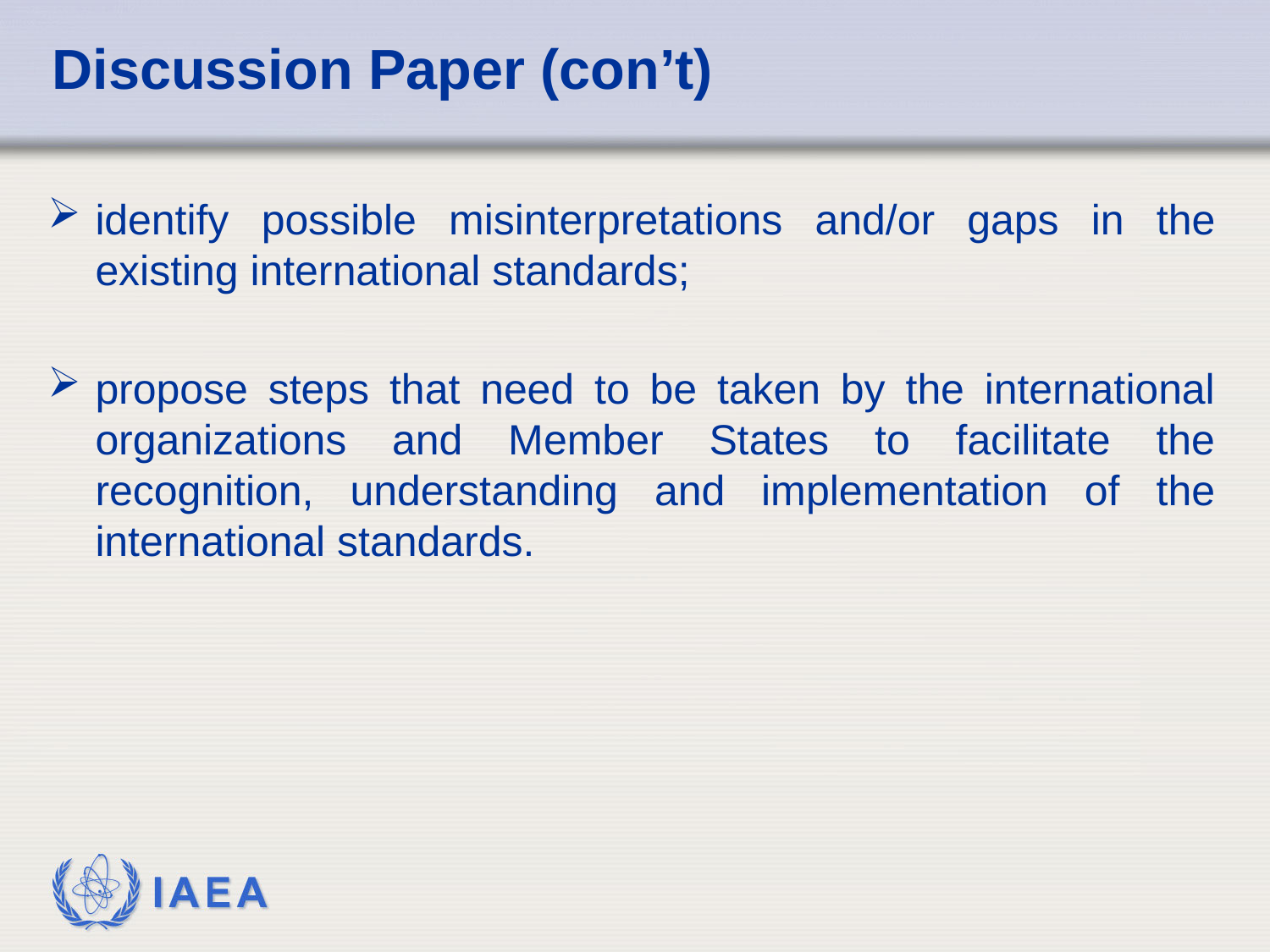

# Discussion Paper (con’t)
identify possible misinterpretations and/or gaps in the existing international standards;

propose steps that need to be taken by the international organizations and Member States to facilitate the recognition, understanding and implementation of the international standards.